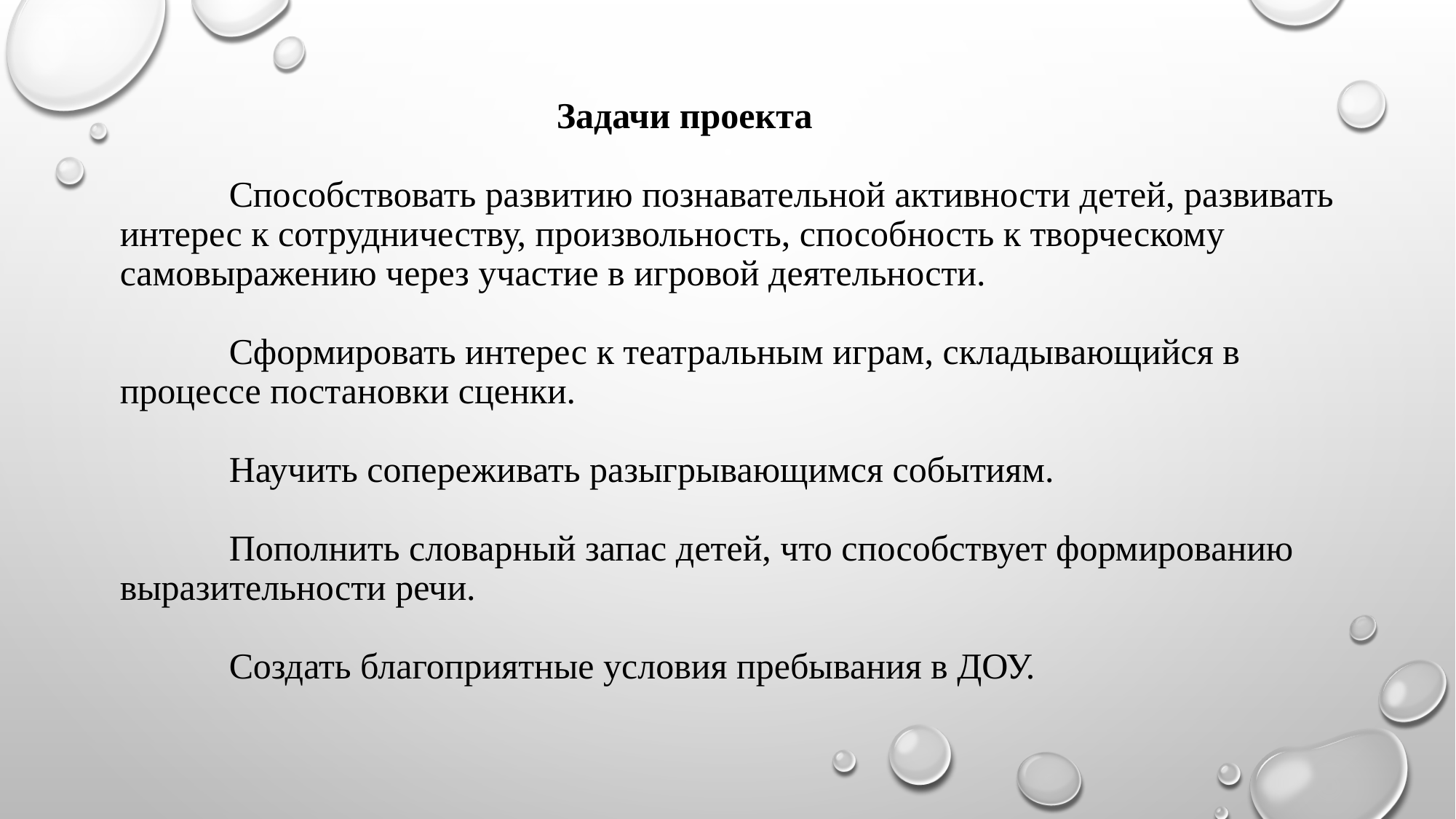

# Задачи проекта Способствовать развитию познавательной активности детей, развивать интерес к сотрудничеству, произвольность, способность к творческому самовыражению через участие в игровой деятельности. Сформировать интерес к театральным играм, складывающийся в процессе постановки сценки. Научить сопереживать разыгрывающимся событиям. Пополнить словарный запас детей, что способствует формированию выразительности речи. Создать благоприятные условия пребывания в ДОУ.